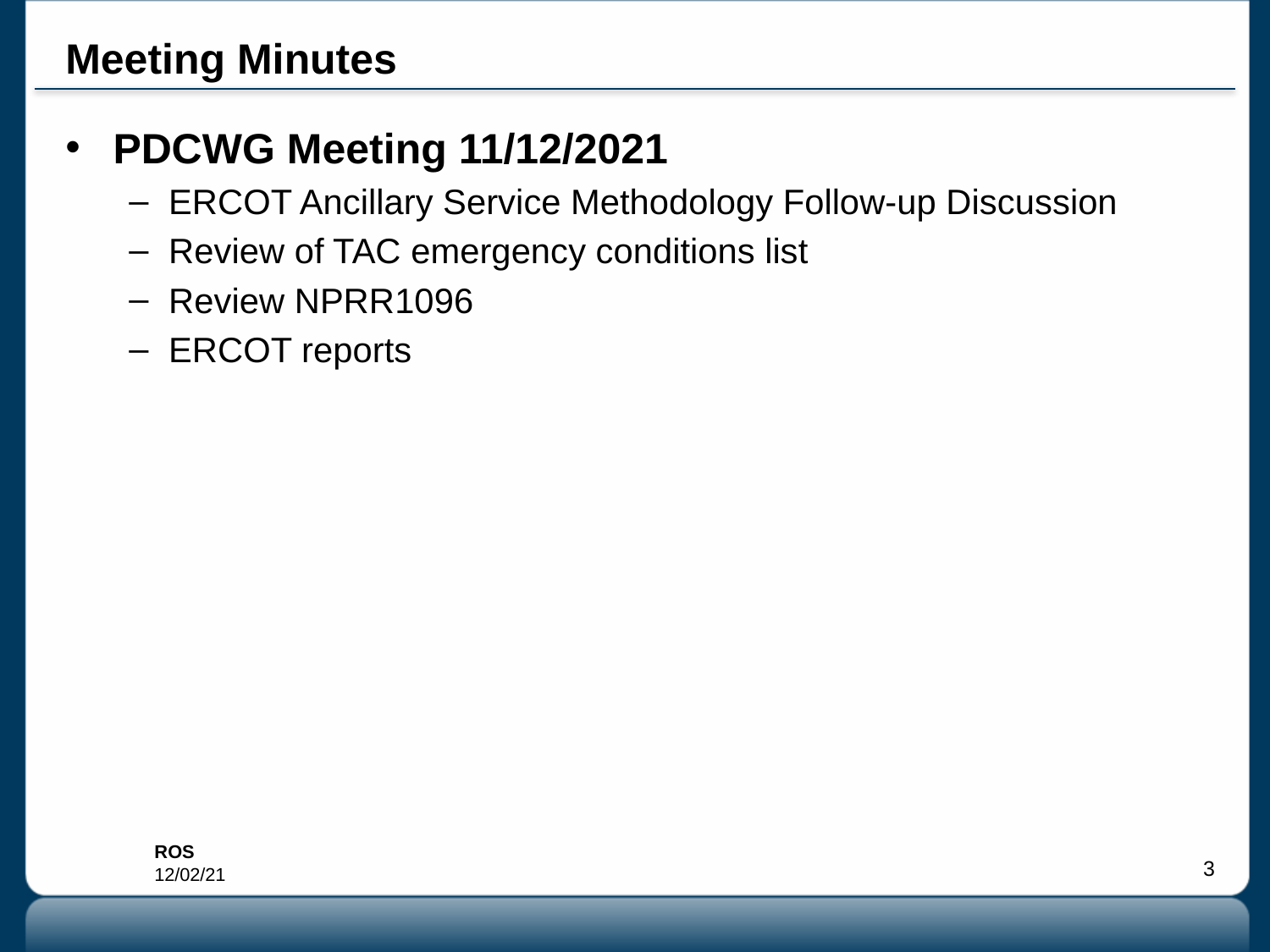

# Meeting Minutes
PDCWG Meeting 11/12/2021
ERCOT Ancillary Service Methodology Follow-up Discussion
Review of TAC emergency conditions list
Review NPRR1096
ERCOT reports